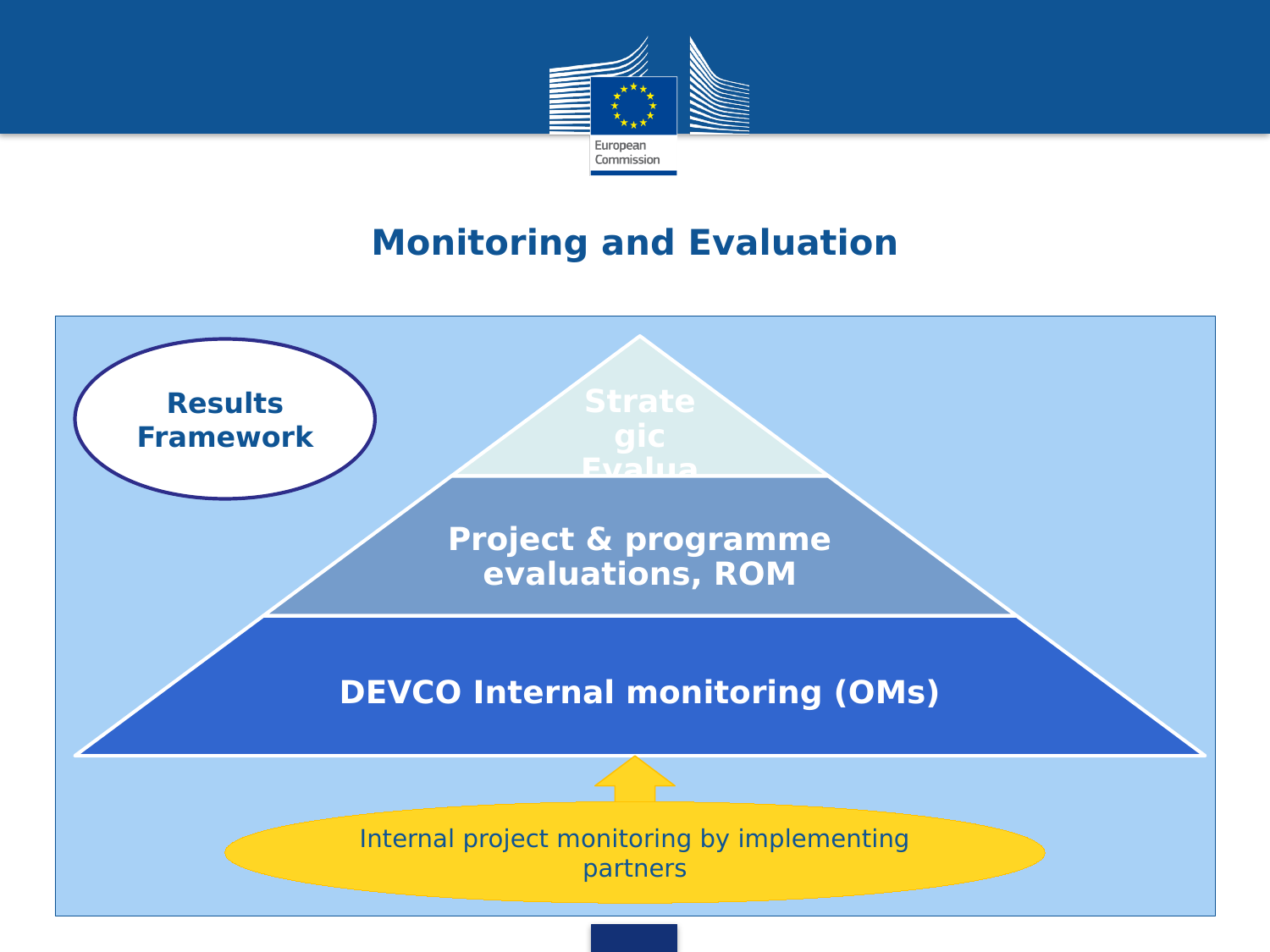

# Monitoring and Evaluation

Strategic Evaluations
Project & programme evaluations, ROM
DEVCO Internal monitoring (OMs)
Results Framework

Internal project monitoring by implementing partners